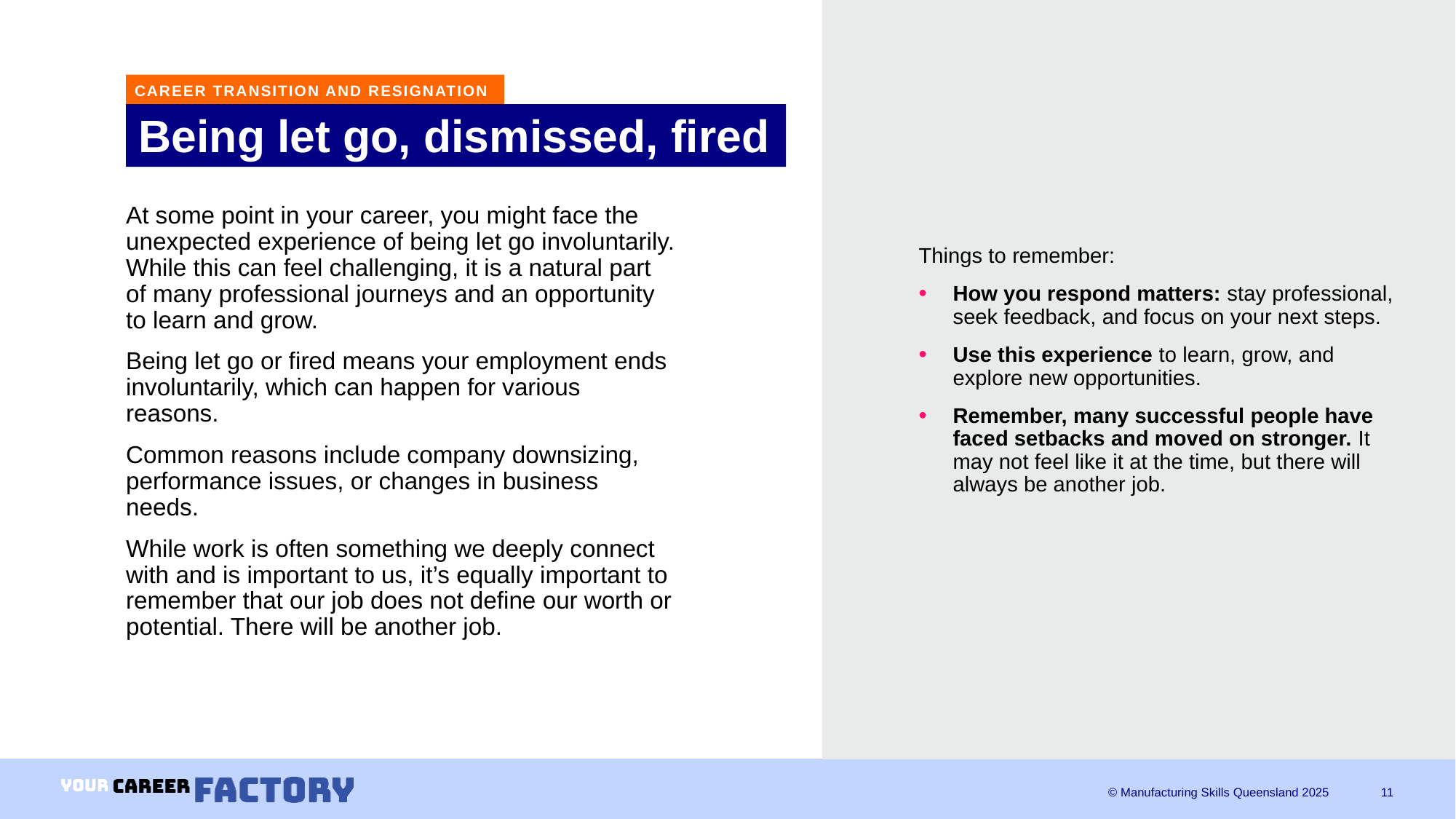

CAREER TRANSITION AND RESIGNATION
# Being let go, dismissed, fired
At some point in your career, you might face the unexpected experience of being let go involuntarily. While this can feel challenging, it is a natural part of many professional journeys and an opportunity to learn and grow.
Being let go or fired means your employment ends involuntarily, which can happen for various reasons.
Common reasons include company downsizing, performance issues, or changes in business needs.
While work is often something we deeply connect with and is important to us, it’s equally important to remember that our job does not define our worth or potential. There will be another job.
Things to remember:
How you respond matters: stay professional, seek feedback, and focus on your next steps.
Use this experience to learn, grow, and explore new opportunities.
Remember, many successful people have faced setbacks and moved on stronger. It may not feel like it at the time, but there will always be another job.